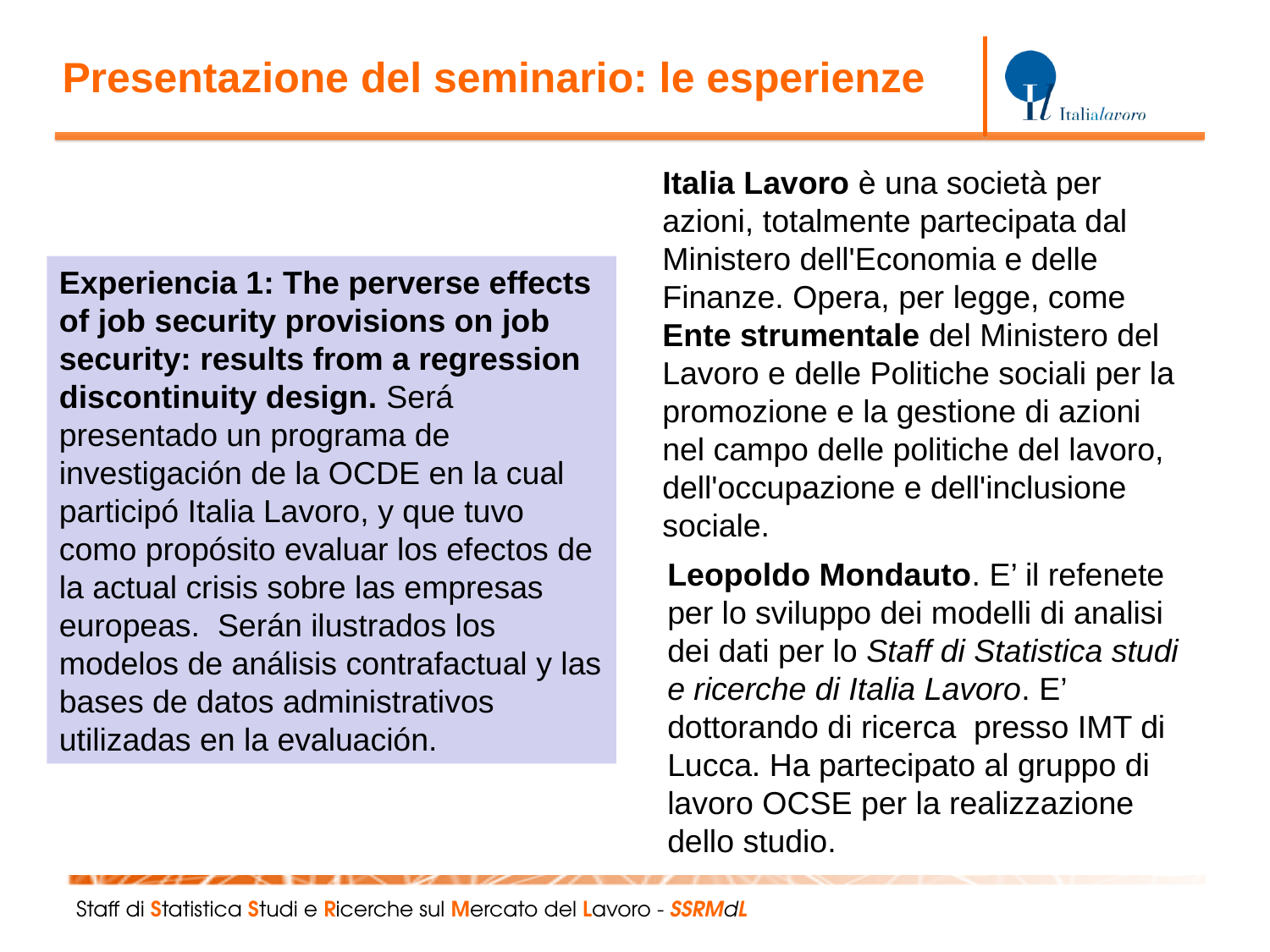

Presentazione del seminario: le esperienze
Italia Lavoro è una società per azioni, totalmente partecipata dal Ministero dell'Economia e delle Finanze. Opera, per legge, come Ente strumentale del Ministero del Lavoro e delle Politiche sociali per la promozione e la gestione di azioni nel campo delle politiche del lavoro, dell'occupazione e dell'inclusione sociale.
Experiencia 1: The perverse effects of job security provisions on job security: results from a regression discontinuity design. Será presentado un programa de investigación de la OCDE en la cual participó Italia Lavoro, y que tuvo como propósito evaluar los efectos de la actual crisis sobre las empresas europeas.  Serán ilustrados los modelos de análisis contrafactual y las bases de datos administrativos utilizadas en la evaluación.
Leopoldo Mondauto. E’ il refenete per lo sviluppo dei modelli di analisi dei dati per lo Staff di Statistica studi e ricerche di Italia Lavoro. E’ dottorando di ricerca  presso IMT di Lucca. Ha partecipato al gruppo di lavoro OCSE per la realizzazione dello studio.
Staff di Statistica Studi e Ricerche sul Mercato del Lavoro - SSRMdL